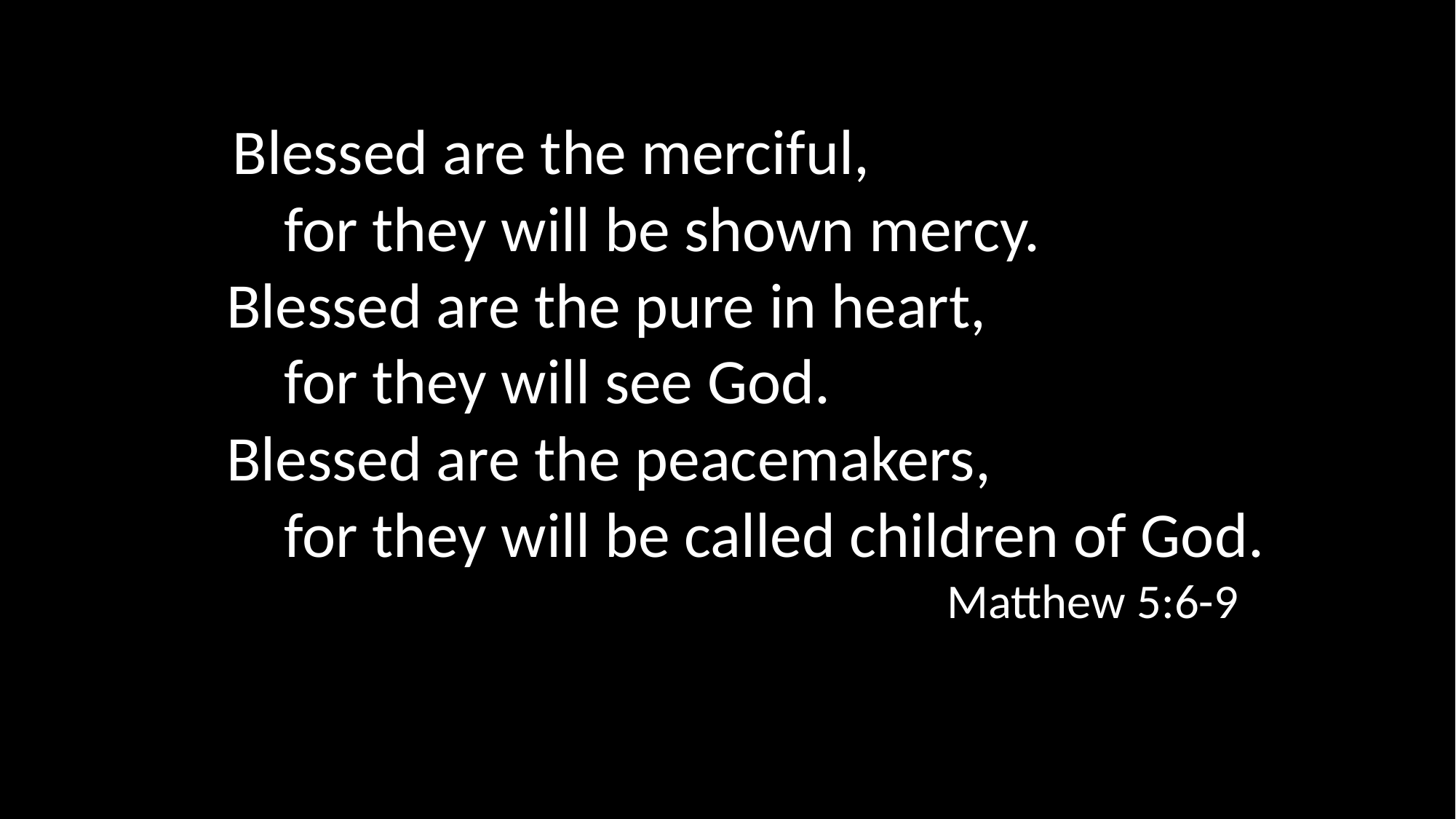

‘Blessed are the merciful,
    for they will be shown mercy.
Blessed are the pure in heart,
    for they will see God.
Blessed are the peacemakers,
    for they will be called children of God.
						      Matthew 5:6-9